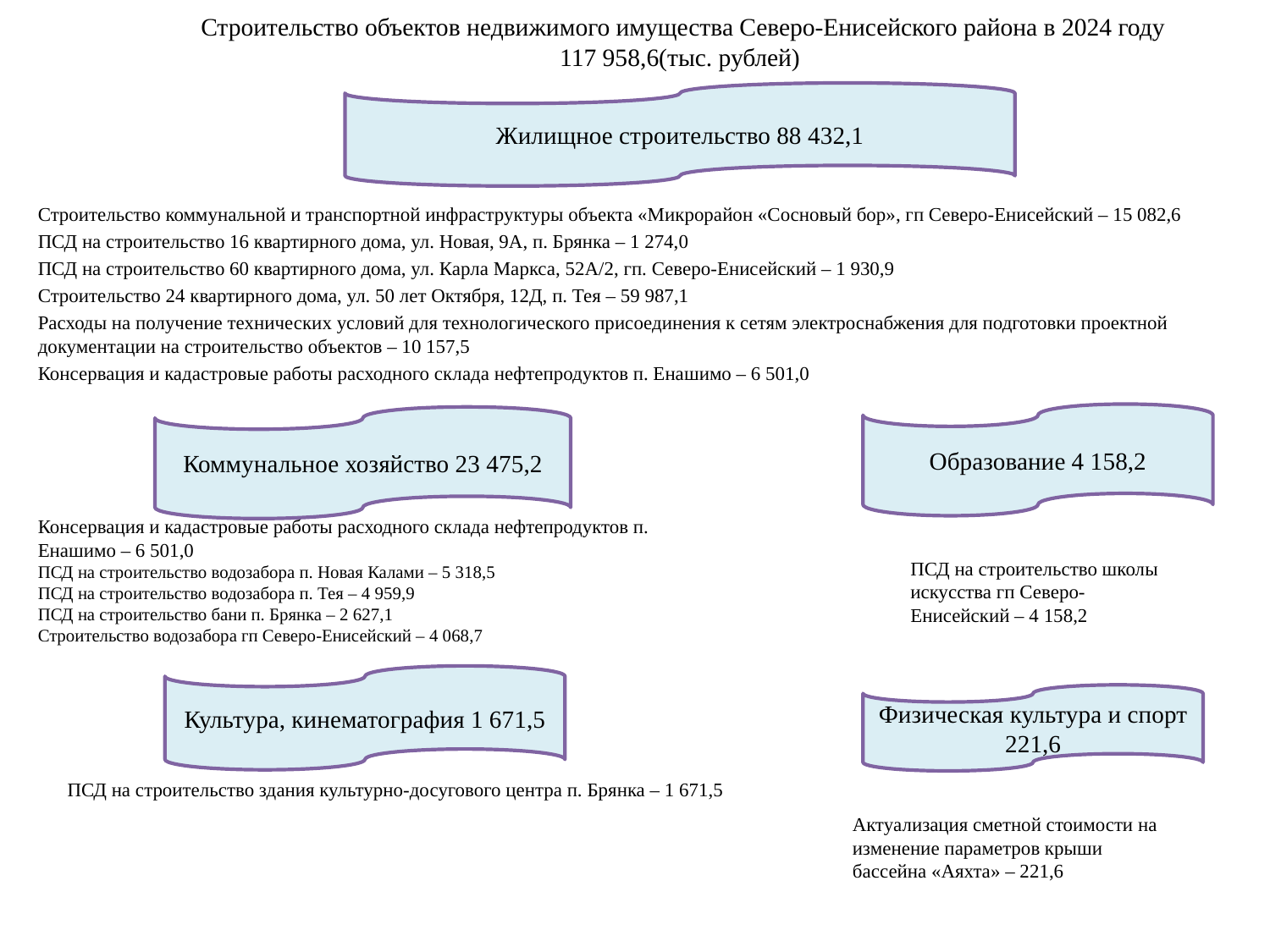

# Строительство объектов недвижимого имущества Северо-Енисейского района в 2024 году 117 958,6(тыс. рублей)
Жилищное строительство 88 432,1
Строительство коммунальной и транспортной инфраструктуры объекта «Микрорайон «Сосновый бор», гп Северо-Енисейский – 15 082,6
ПСД на строительство 16 квартирного дома, ул. Новая, 9А, п. Брянка – 1 274,0
ПСД на строительство 60 квартирного дома, ул. Карла Маркса, 52А/2, гп. Северо-Енисейский – 1 930,9
Строительство 24 квартирного дома, ул. 50 лет Октября, 12Д, п. Тея – 59 987,1
Расходы на получение технических условий для технологического присоединения к сетям электроснабжения для подготовки проектной документации на строительство объектов – 10 157,5
Консервация и кадастровые работы расходного склада нефтепродуктов п. Енашимо – 6 501,0
Образование 4 158,2
Коммунальное хозяйство 23 475,2
Консервация и кадастровые работы расходного склада нефтепродуктов п. Енашимо – 6 501,0
ПСД на строительство водозабора п. Новая Калами – 5 318,5
ПСД на строительство водозабора п. Тея – 4 959,9
ПСД на строительство бани п. Брянка – 2 627,1
Строительство водозабора гп Северо-Енисейский – 4 068,7
ПСД на строительство школы искусства гп Северо-Енисейский – 4 158,2
Культура, кинематография 1 671,5
Физическая культура и спорт 221,6
ПСД на строительство здания культурно-досугового центра п. Брянка – 1 671,5
Актуализация сметной стоимости на изменение параметров крыши бассейна «Аяхта» – 221,6